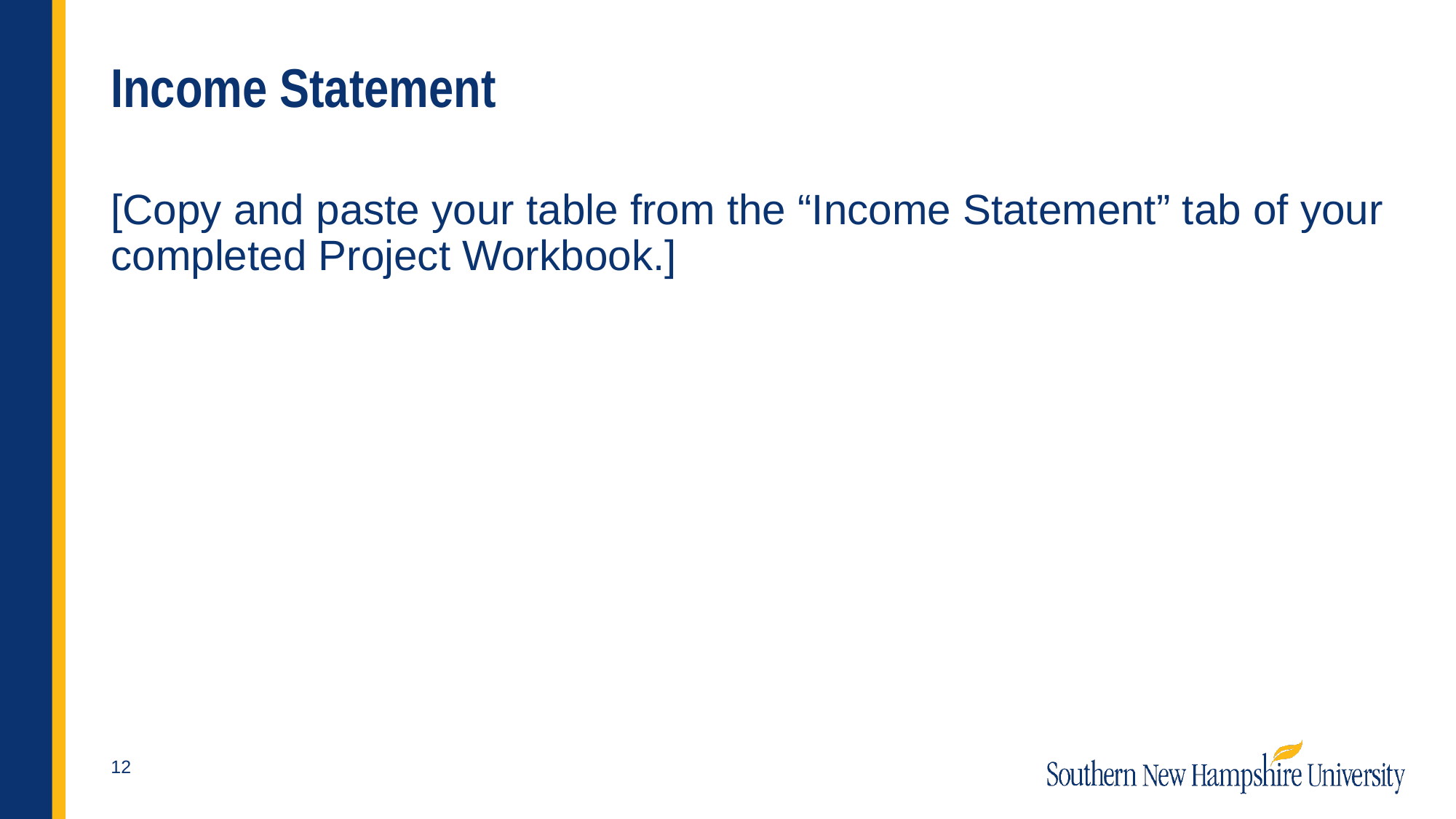

# Income Statement
[Copy and paste your table from the “Income Statement” tab of your completed Project Workbook.]
12